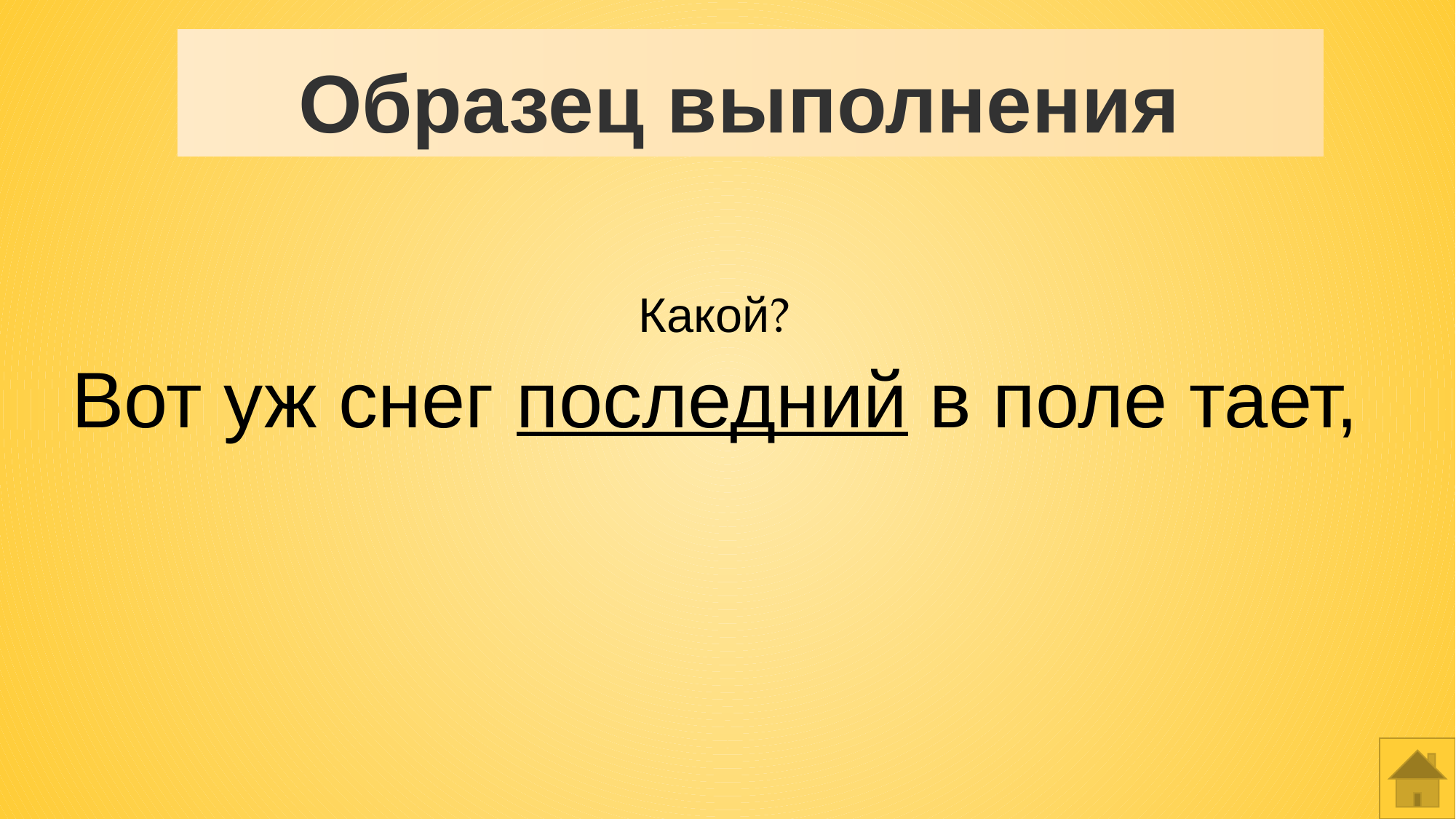

# Образец выполнения

Вот уж снег последний в поле тает,
Какой?